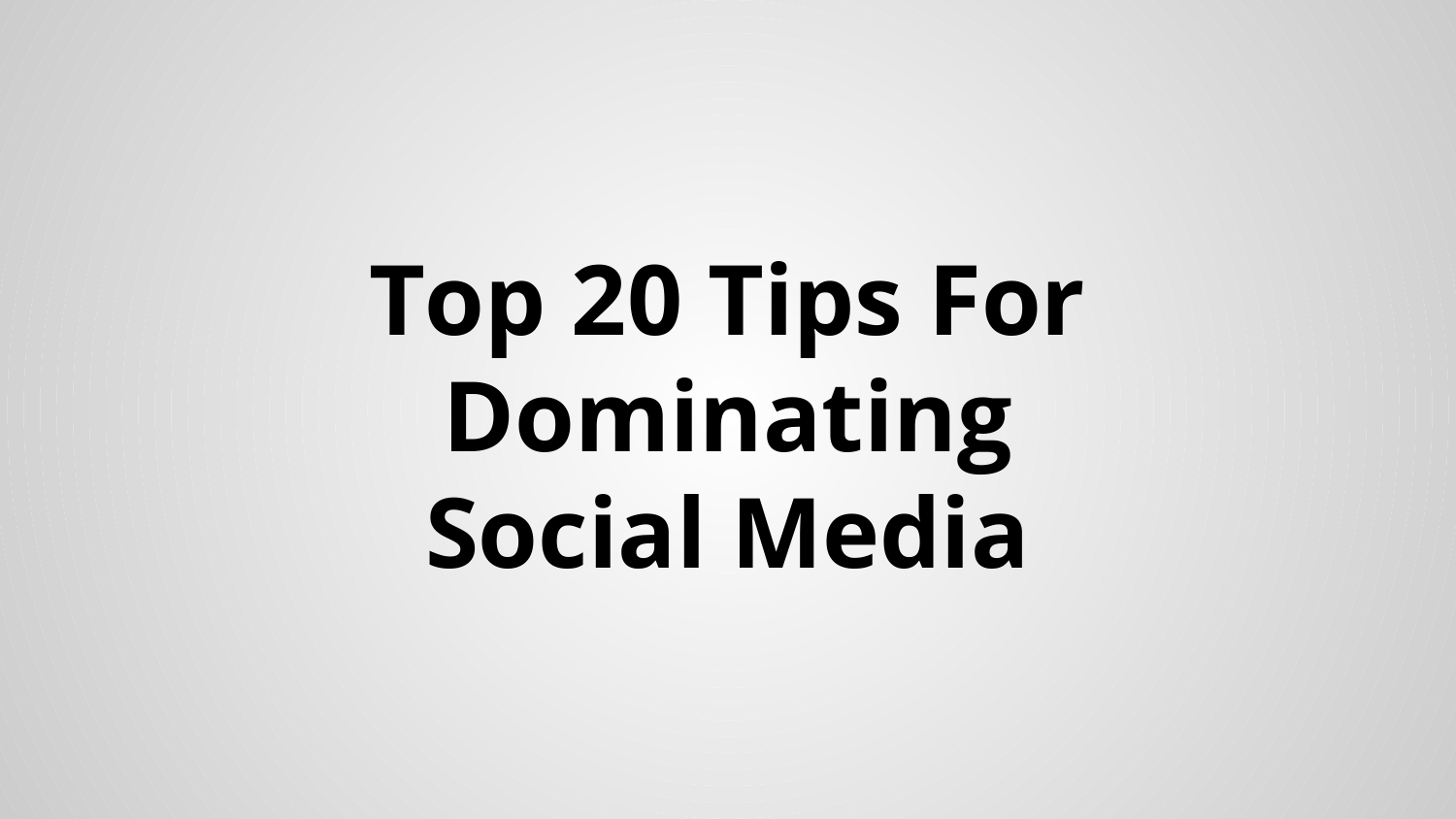

Top 20 Tips For Dominating
Social Media